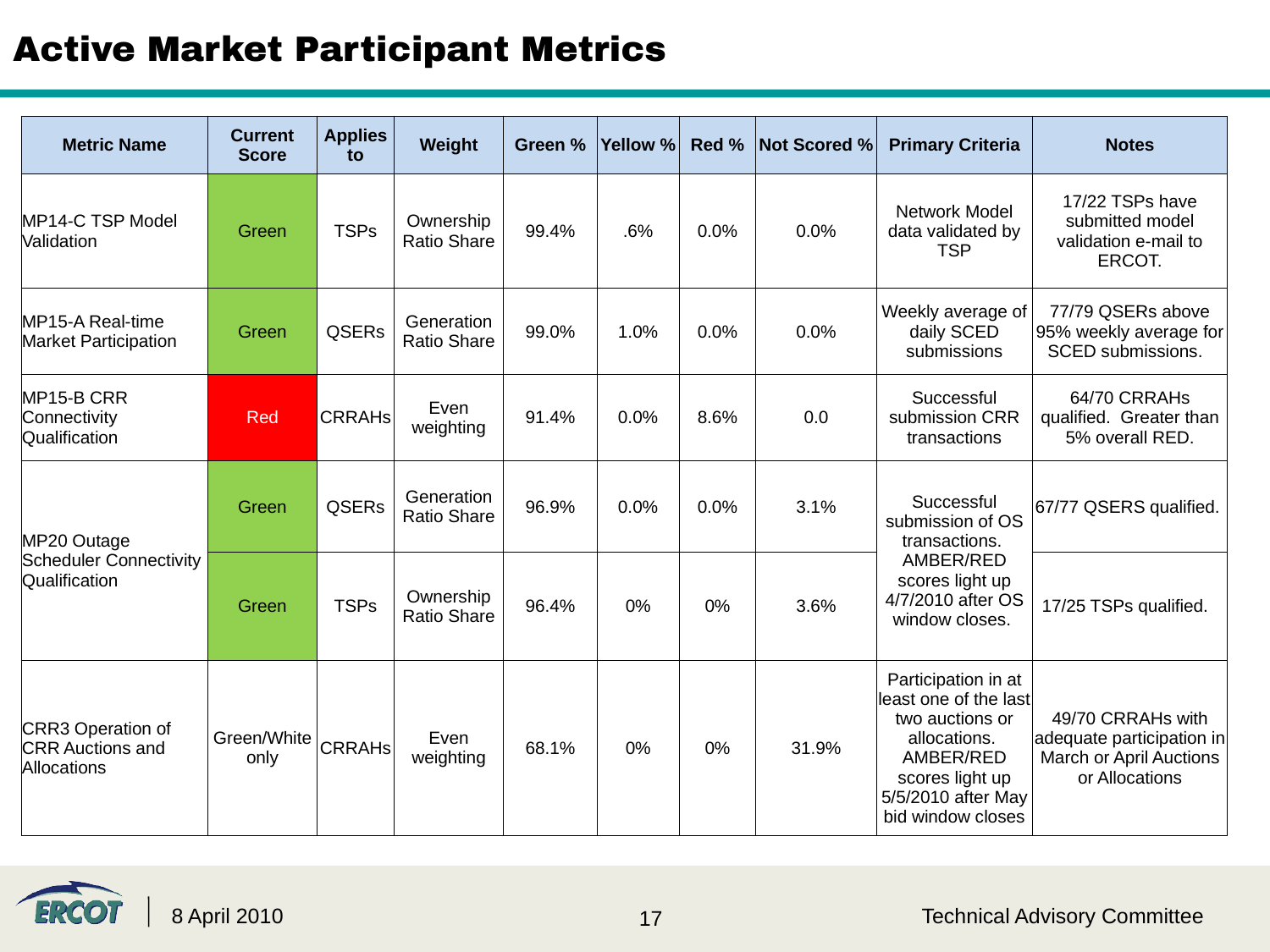

# Active Market Participant Metrics
| Metric Name | Current Score | Applies to | Weight | Green % | Yellow % | Red % | Not Scored % | Primary Criteria | Notes |
| --- | --- | --- | --- | --- | --- | --- | --- | --- | --- |
| MP14-C TSP Model Validation | Green | TSPs | Ownership Ratio Share | 99.4% | .6% | 0.0% | 0.0% | Network Model data validated by TSP | 17/22 TSPs have submitted model validation e-mail to ERCOT. |
| MP15-A Real-time Market Participation | Green | QSERs | Generation Ratio Share | 99.0% | 1.0% | 0.0% | 0.0% | Weekly average of daily SCED submissions | 77/79 QSERs above 95% weekly average for SCED submissions. |
| MP15-B CRR Connectivity Qualification | Red | CRRAHs | Even weighting | 91.4% | 0.0% | 8.6% | 0.0 | Successful submission CRR transactions | 64/70 CRRAHs qualified. Greater than 5% overall RED. |
| MP20 Outage Scheduler Connectivity Qualification | Green | QSERs | Generation Ratio Share | 96.9% | 0.0% | 0.0% | 3.1% | Successful submission of OS transactions. AMBER/RED scores light up 4/7/2010 after OS window closes. | 67/77 QSERS qualified. |
|  | Green | TSPs | Ownership Ratio Share | 96.4% | 0% | 0% | 3.6% |  | 17/25 TSPs qualified. |
| CRR3 Operation of CRR Auctions and Allocations | Green/White only | CRRAHs | Even weighting | 68.1% | 0% | 0% | 31.9% | Participation in at least one of the last two auctions or allocations. AMBER/RED scores light up 5/5/2010 after May bid window closes | 49/70 CRRAHs with adequate participation in March or April Auctions or Allocations |
8 April 2010
Technical Advisory Committee